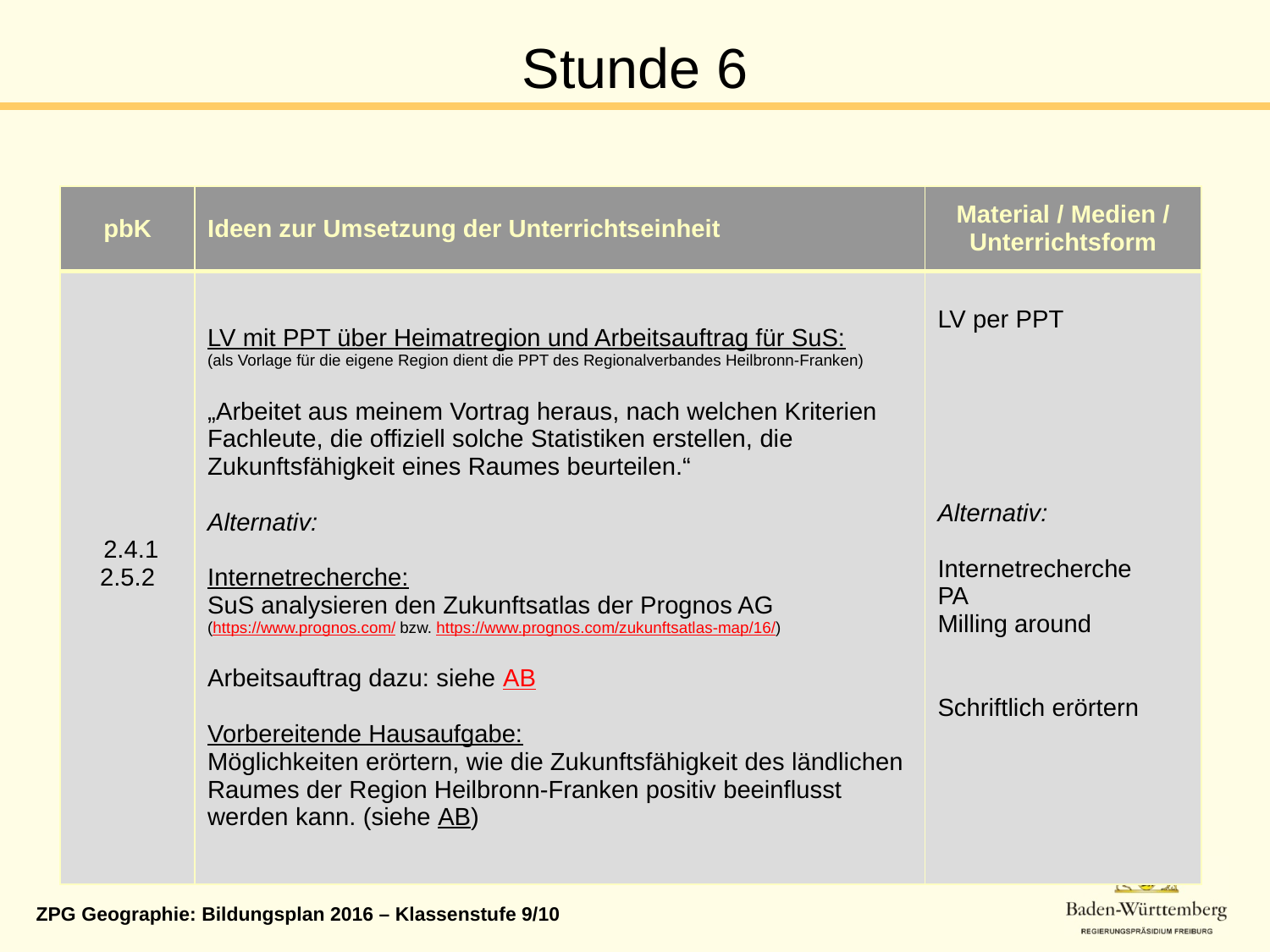

# Stunde 6
| pbK | Ideen zur Umsetzung der Unterrichtseinheit | Material / Medien / Unterrichtsform |
| --- | --- | --- |
| 2.4.1 2.5.2 | LV mit PPT über Heimatregion und Arbeitsauftrag für SuS: (als Vorlage für die eigene Region dient die PPT des Regionalverbandes Heilbronn-Franken) „Arbeitet aus meinem Vortrag heraus, nach welchen Kriterien Fachleute, die offiziell solche Statistiken erstellen, die Zukunftsfähigkeit eines Raumes beurteilen.“ Alternativ: Internetrecherche: SuS analysieren den Zukunftsatlas der Prognos AG (https://www.prognos.com/ bzw. https://www.prognos.com/zukunftsatlas-map/16/) Arbeitsauftrag dazu: siehe AB Vorbereitende Hausaufgabe: Möglichkeiten erörtern, wie die Zukunftsfähigkeit des ländlichen Raumes der Region Heilbronn-Franken positiv beeinflusst werden kann. (siehe AB) | LV per PPT Alternativ: Internetrecherche PA Milling around Schriftlich erörtern |